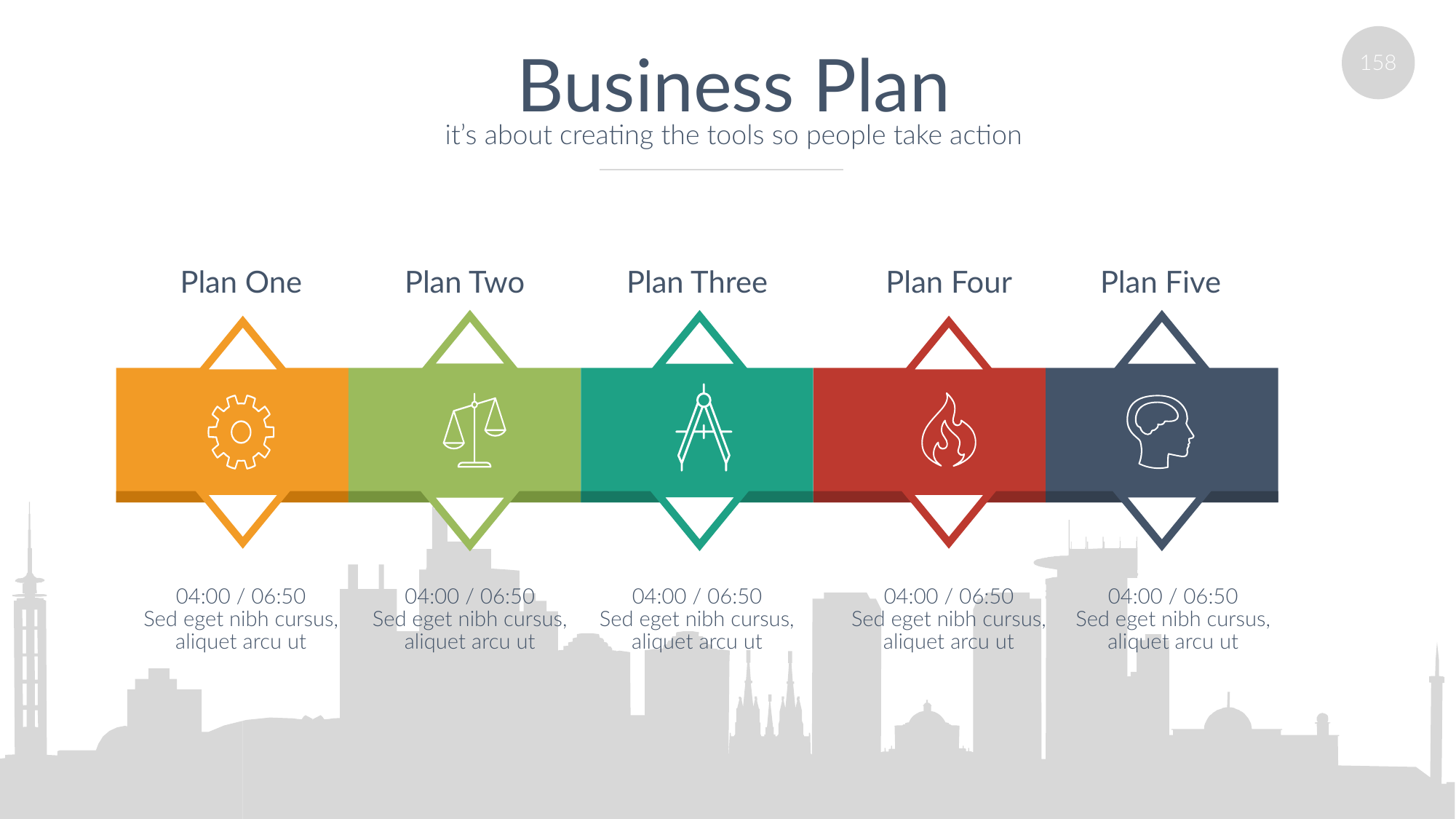

# Business Plan
it’s about creating the tools so people take action

Plan Five
Plan One
Plan Two
Plan Three
Plan Four

04:00 / 06:50
Sed eget nibh cursus, aliquet arcu ut
04:00 / 06:50
Sed eget nibh cursus, aliquet arcu ut
04:00 / 06:50
Sed eget nibh cursus, aliquet arcu ut
04:00 / 06:50
Sed eget nibh cursus, aliquet arcu ut
04:00 / 06:50
Sed eget nibh cursus, aliquet arcu ut